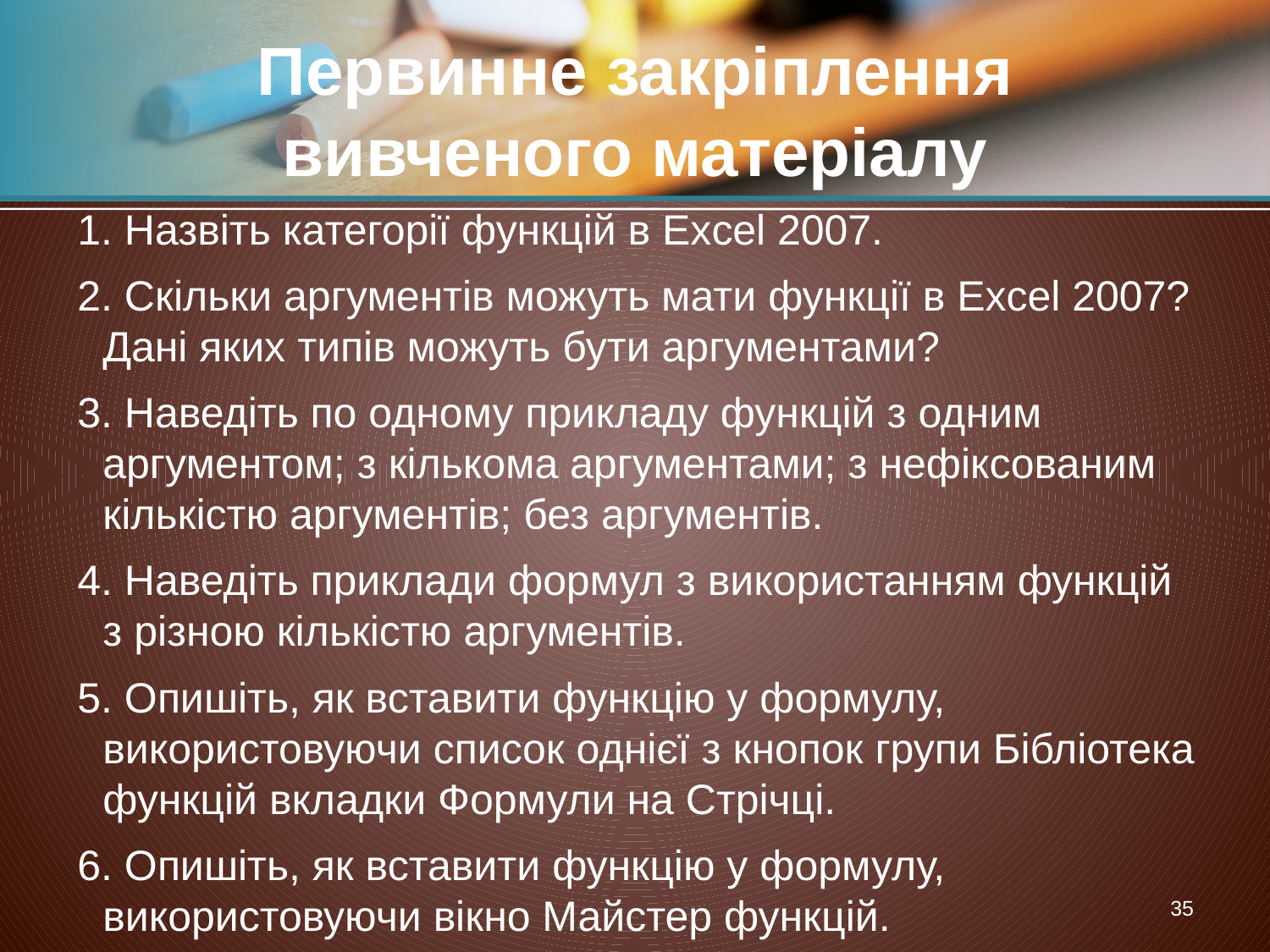

# Первинне закріплення вивченого матеріалу
1. Назвіть категорії функцій в Excel 2007.
2. Скільки аргументів можуть мати функції в Excel 2007? Дані яких типів можуть бути аргументами?
3. Наведіть по одному прикладу функцій з одним аргументом; з кількома аргументами; з нефіксованим кількістю аргументів; без аргументів.
4. Наведіть приклади формул з використанням функцій з різною кількістю аргументів.
5. Опишіть, як вставити функцію у формулу, використовуючи список однієї з кнопок групи Бібліотека функцій вкладки Формули на Стрічці.
6. Опишіть, як вставити функцію у формулу, використовуючи вікно Майстер функцій.
35